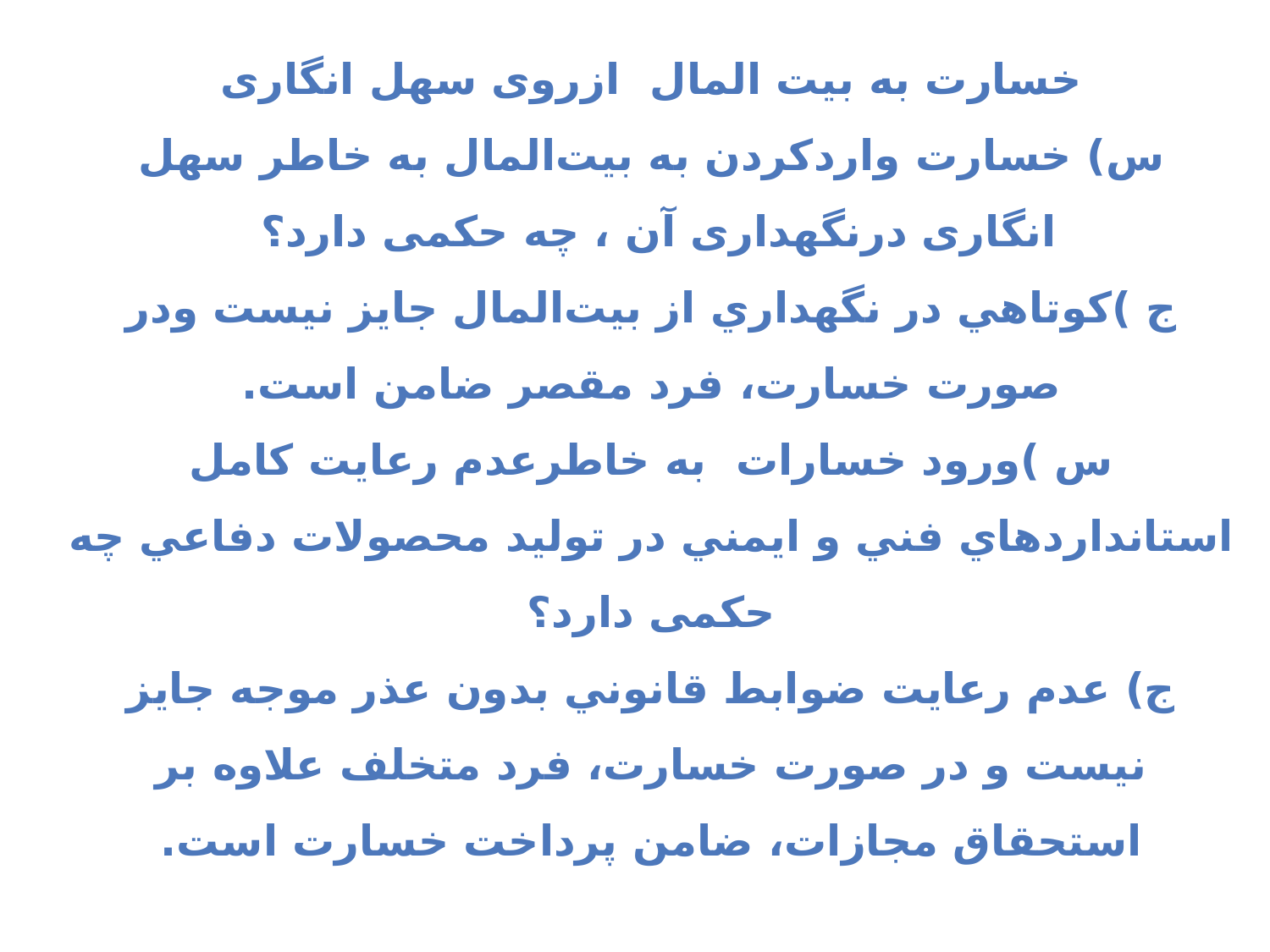

خسارت به بیت المال  ازروی سهل انگاری
س) خسارت واردکردن به بيت‌المال به خاطر سهل انگاری درنگهداری آن ، چه حکمی دارد؟
ج )كوتاهي در نگهداري از بيت‌المال جايز نیست ودر صورت خسارت، فرد مقصر ضامن است.
س )ورود خسارات  به خاطرعدم رعايت كامل استانداردهاي فني و ايمني در توليد محصولات دفاعي چه حکمی دارد؟
ج) عدم رعايت ضوابط قانوني بدون عذر موجه جايز نيست و در صورت خسارت، فرد متخلف علاوه بر استحقاق مجازات، ضامن پرداخت خسارت است.